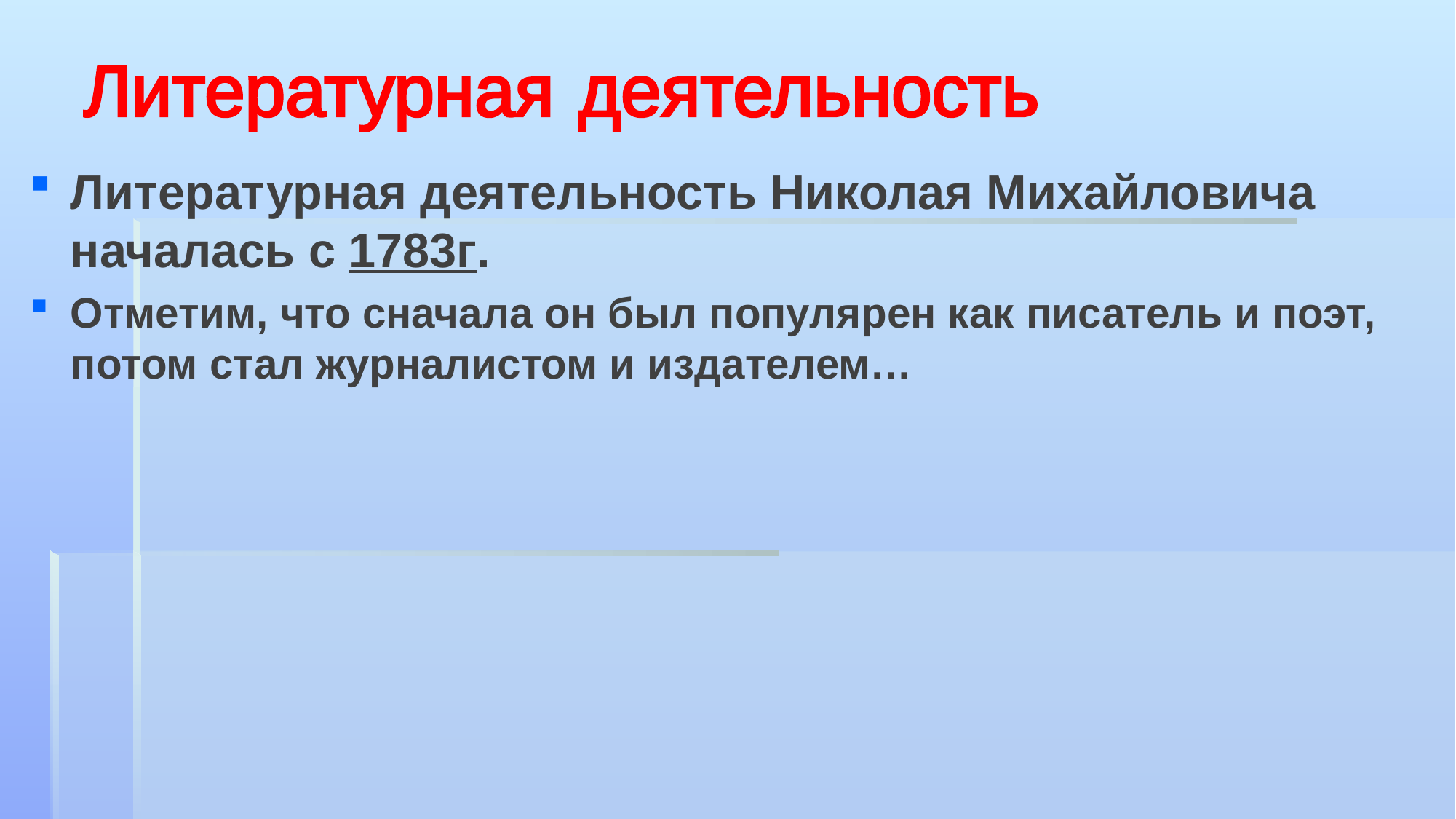

# Литературная деятельность
Литературная деятельность Николая Михайловича началась с 1783г.
Отметим, что сначала он был популярен как писатель и поэт, потом стал журналистом и издателем…